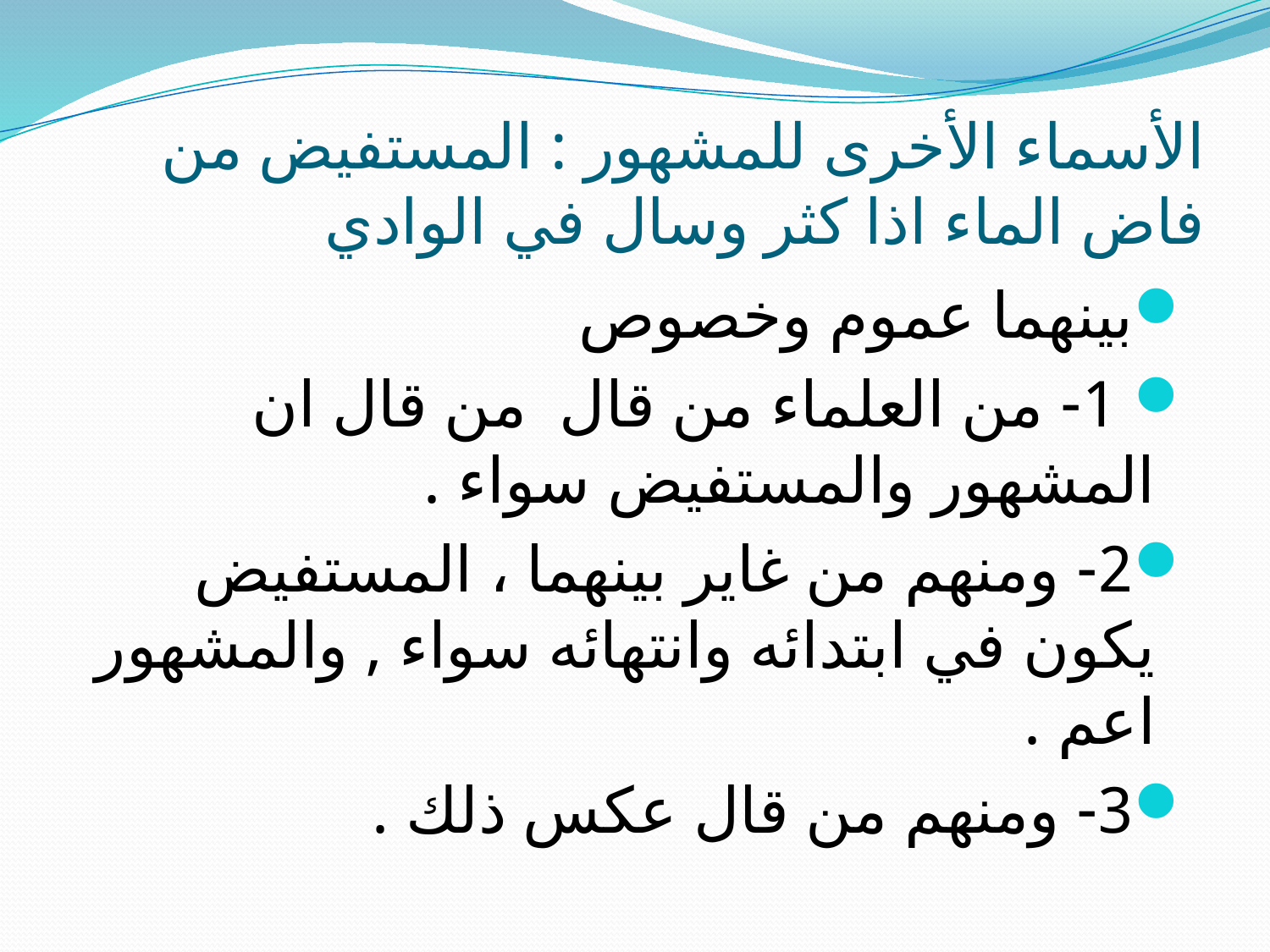

# الأسماء الأخرى للمشهور : المستفيض من فاض الماء اذا كثر وسال في الوادي
بينهما عموم وخصوص
 1- من العلماء من قال  من قال ان المشهور والمستفيض سواء .
2- ومنهم من غاير بينهما ، المستفيض يكون في ابتدائه وانتهائه سواء , والمشهور اعم .
3- ومنهم من قال عكس ذلك .